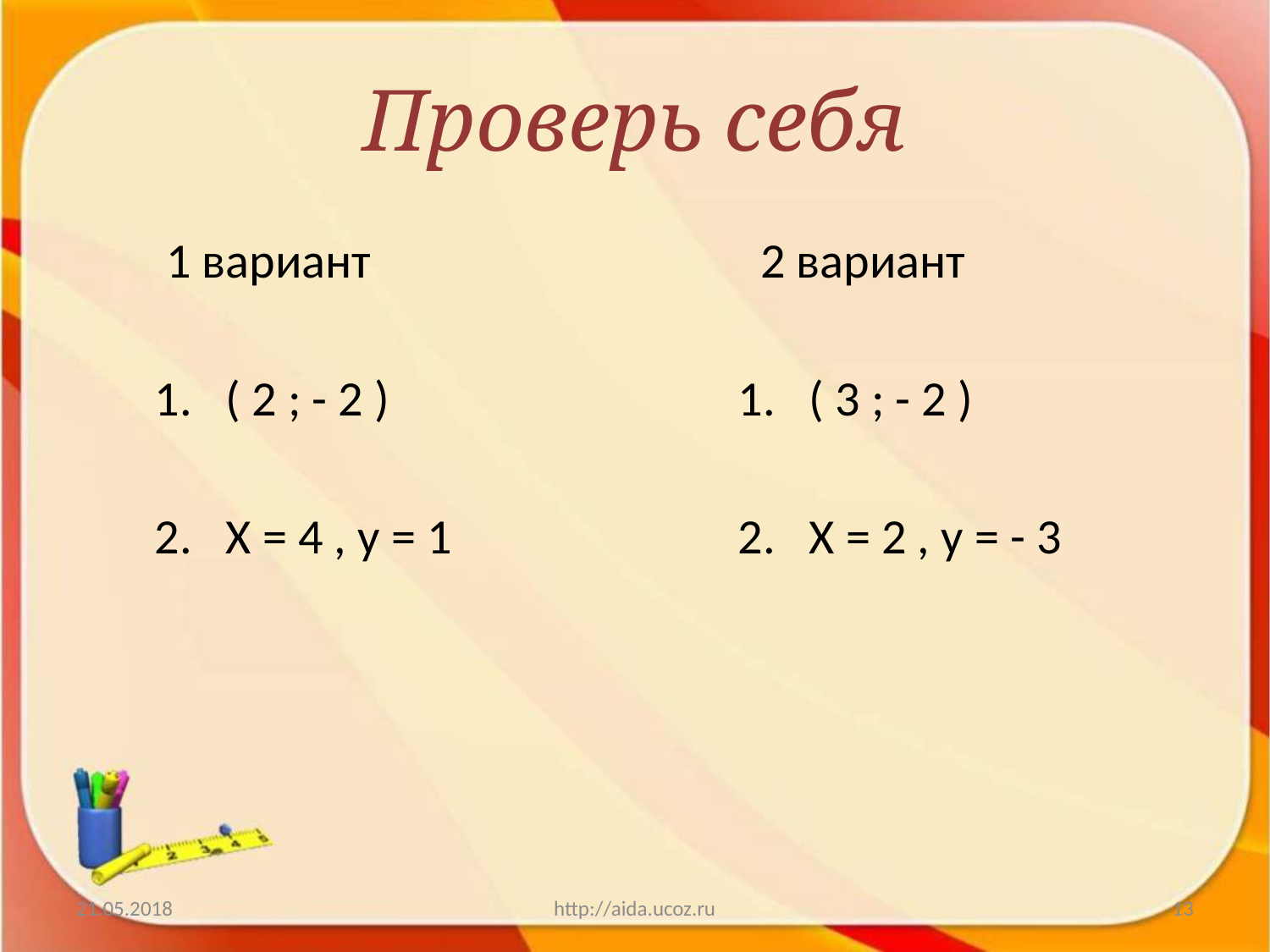

# Проверь себя
        1 вариант

       1.   ( 2 ; - 2 )

       2.   Х = 4 , у = 1
           2 вариант

         1.   ( 3 ; - 2 )

         2.   Х = 2 , у = - 3
21.05.2018
http://aida.ucoz.ru
13